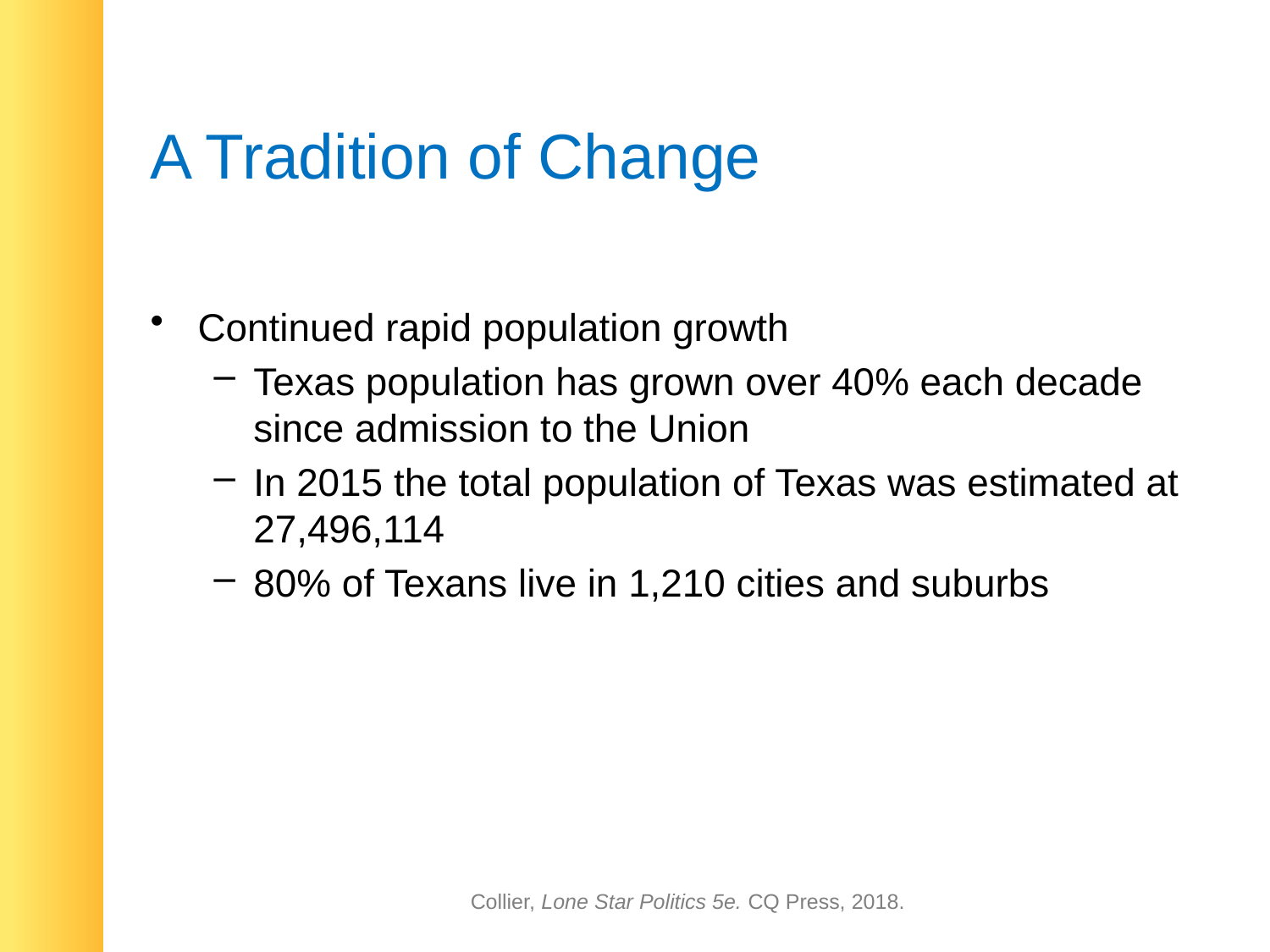

# A Tradition of Change
Continued rapid population growth
Texas population has grown over 40% each decade since admission to the Union
In 2015 the total population of Texas was estimated at 27,496,114
80% of Texans live in 1,210 cities and suburbs
Collier, Lone Star Politics 5e. CQ Press, 2018.